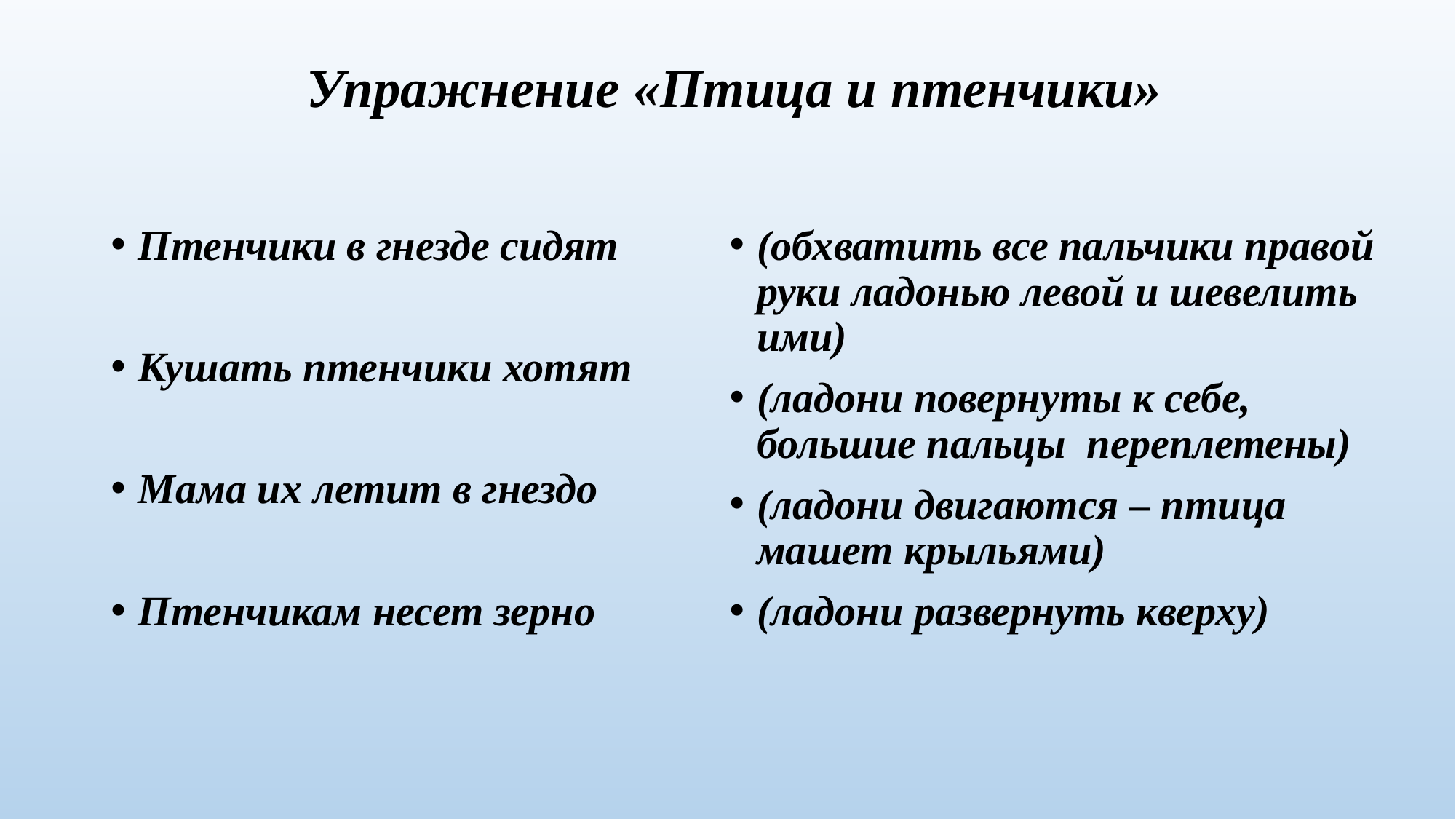

# Упражнение «Птица и птенчики»
Птенчики в гнезде сидят

Кушать птенчики хотят

Мама их летит в гнездо

Птенчикам несет зерно
(обхватить все пальчики правой руки ладонью левой и шевелить ими)
(ладони повернуты к себе, большие пальцы  переплетены)
(ладони двигаются – птица машет крыльями)
(ладони развернуть кверху)